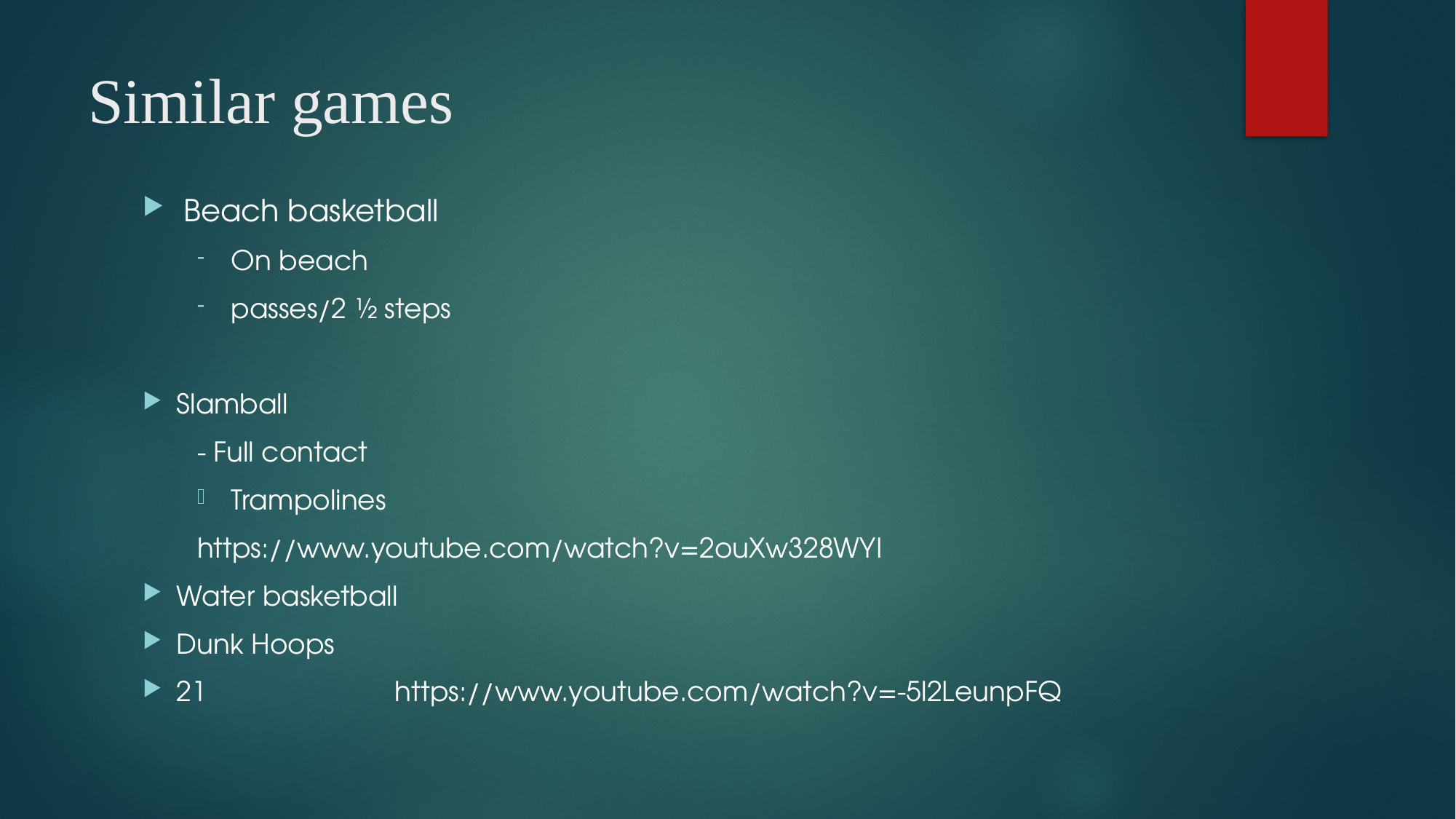

# Similar games
Beach basketball
On beach
passes/2 ½ steps

Slamball
- Full contact
Trampolines
https://www.youtube.com/watch?v=2ouXw328WYI
Water basketball
Dunk Hoops
21		https://www.youtube.com/watch?v=-5l2LeunpFQ